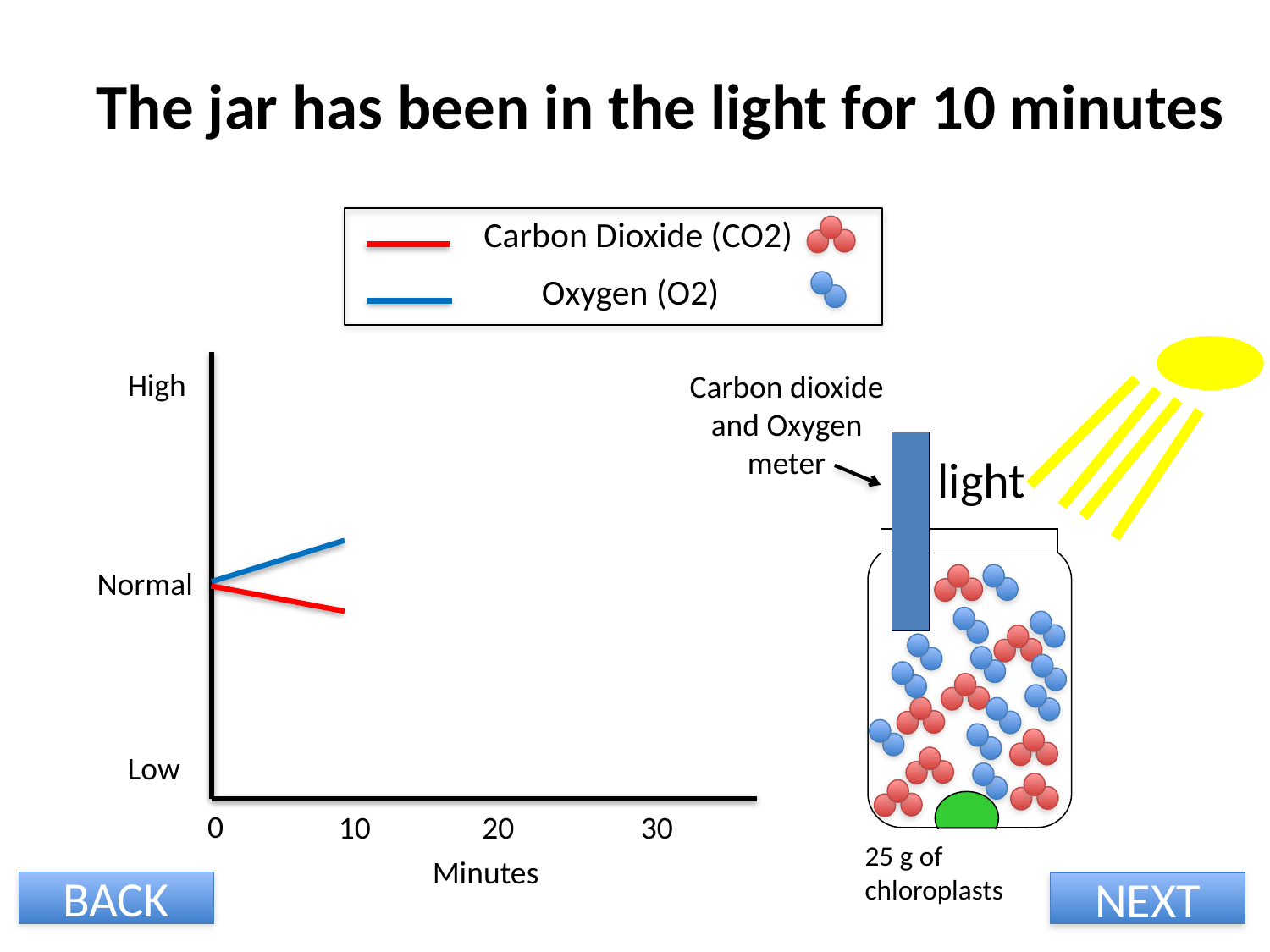

The jar has been in the light for 10 minutes
Carbon Dioxide (CO2)

Oxygen (O2)

High
Carbon dioxide
 and Oxygen
meter

light

Normal

Low

0
20
30
10

25 g of chloroplasts
Minutes
BACK
NEXT